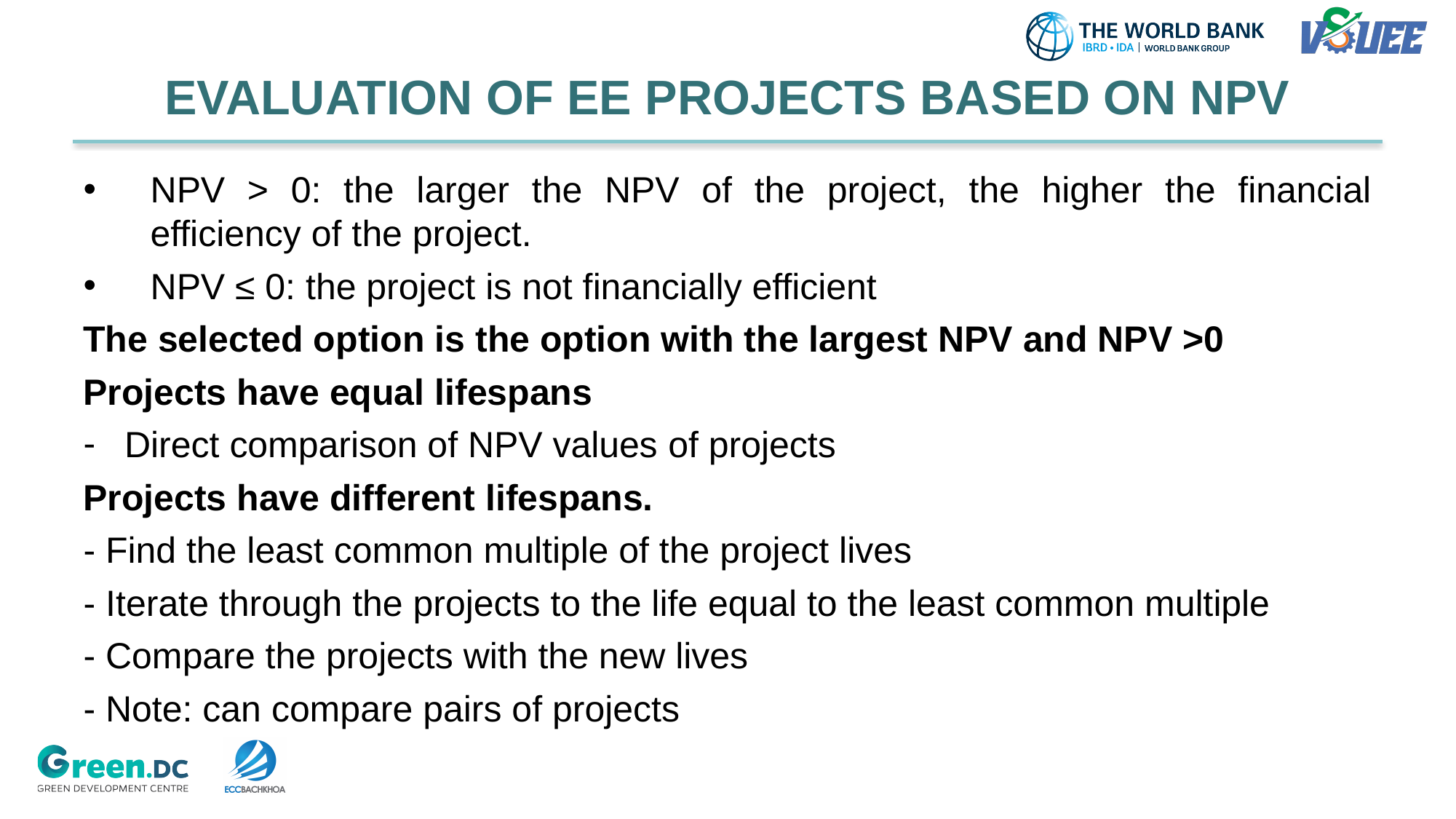

# EVALUATION OF EE PROJECTS BASED ON NPV
NPV > 0: the larger the NPV of the project, the higher the financial efficiency of the project.
NPV ≤ 0: the project is not financially efficient
The selected option is the option with the largest NPV and NPV >0
Projects have equal lifespans
Direct comparison of NPV values ​​of projects
Projects have different lifespans.
- Find the least common multiple of the project lives
- Iterate through the projects to the life equal to the least common multiple
- Compare the projects with the new lives
- Note: can compare pairs of projects